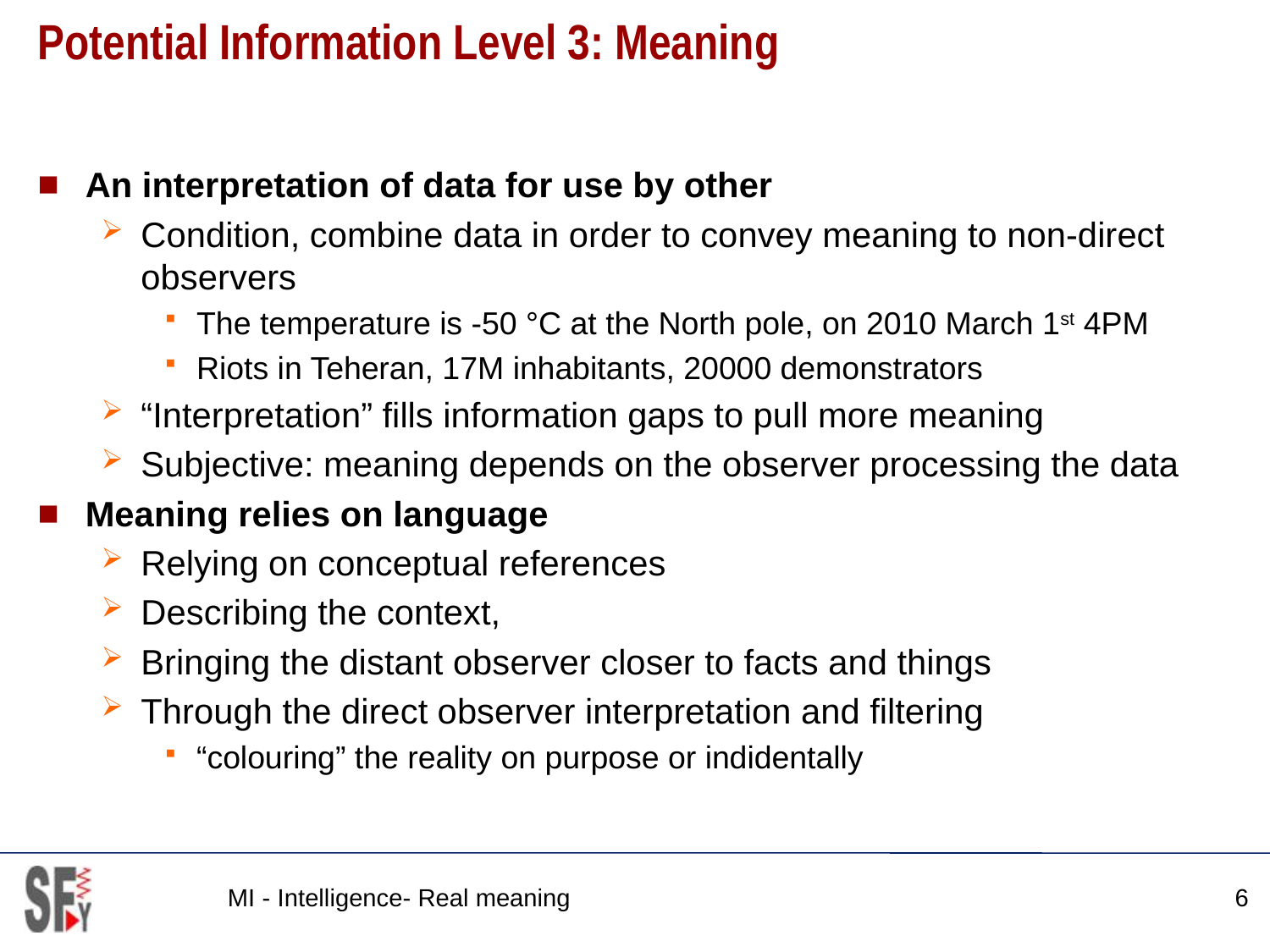

# Potential Information Level 3: Meaning
An interpretation of data for use by other
Condition, combine data in order to convey meaning to non-direct observers
The temperature is -50 °C at the North pole, on 2010 March 1st 4PM
Riots in Teheran, 17M inhabitants, 20000 demonstrators
“Interpretation” fills information gaps to pull more meaning
Subjective: meaning depends on the observer processing the data
Meaning relies on language
Relying on conceptual references
Describing the context,
Bringing the distant observer closer to facts and things
Through the direct observer interpretation and filtering
“colouring” the reality on purpose or indidentally
MI - Intelligence- Real meaning
6